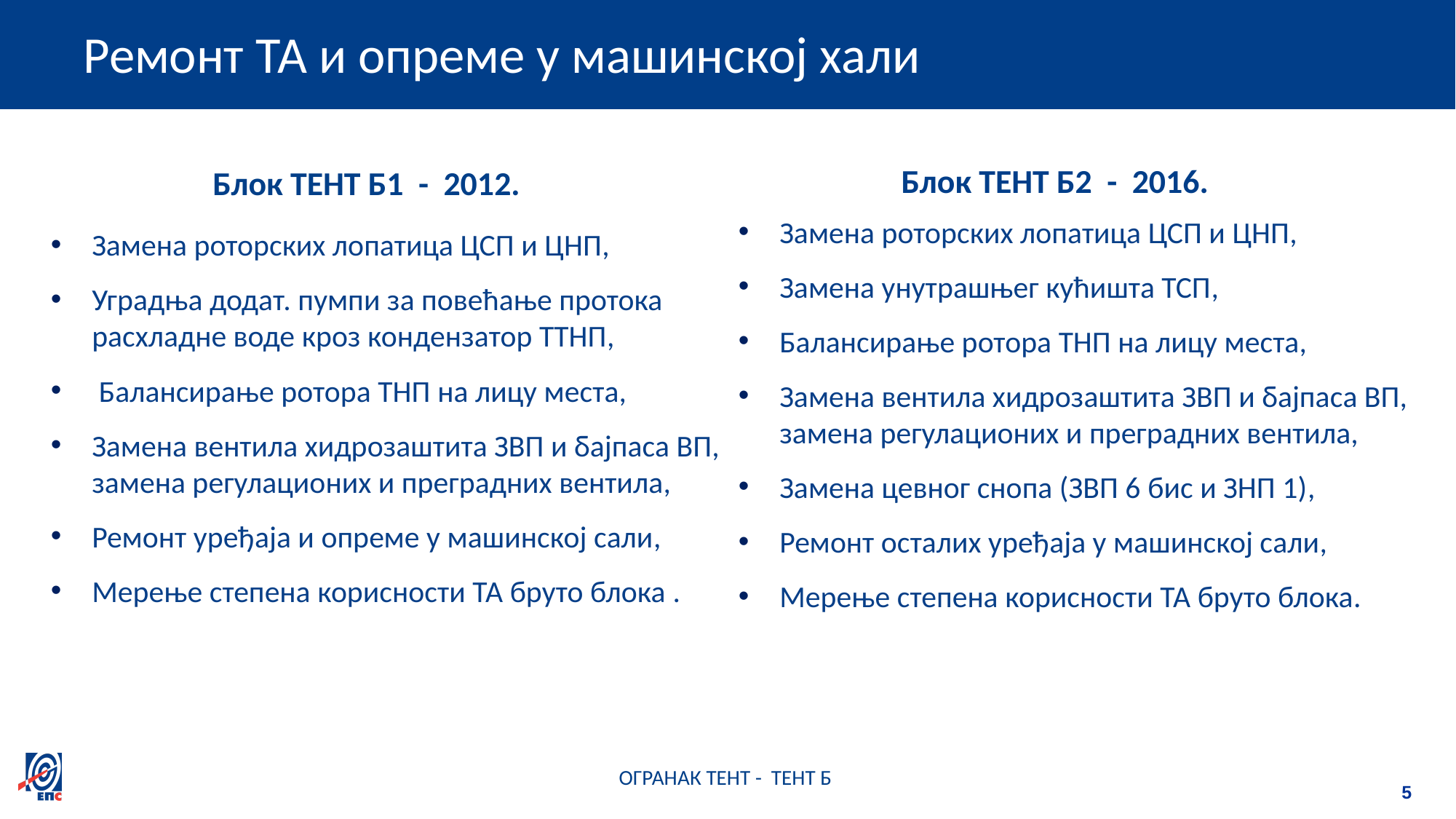

# Ремонт ТА и опреме у машинској хали
Блок ТЕНТ Б1  -  2012.
Блок ТЕНТ Б2  -  2016.
Замена роторских лопатица ЦСП и ЦНП,
Замена унутрашњег кућишта ТСП,
Балансирање ротора ТНП на лицу места,
Замена вентила хидрозаштита ЗВП и бајпаса ВП, замена регулационих и преградних вентила,
Замена цевног снопа (ЗВП 6 бис и ЗНП 1),
Ремонт осталих уређаја у машинској сали,
Мерење степена корисности ТА бруто блока.
Замена роторских лопатица ЦСП и ЦНП,
Уградња додат. пумпи за повећање протока  расхладне воде кроз кондензатор ТТНП,
 Балансирање ротора ТНП на лицу места,
Замена вентила хидрозаштита ЗВП и бајпаса ВП, замена регулационих и преградних вентила,
Ремонт уређаја и опреме у машинској сали,
Мерење степена корисности ТА бруто блока .

ОГРАНАК ТЕНТ -  ТЕНТ Б